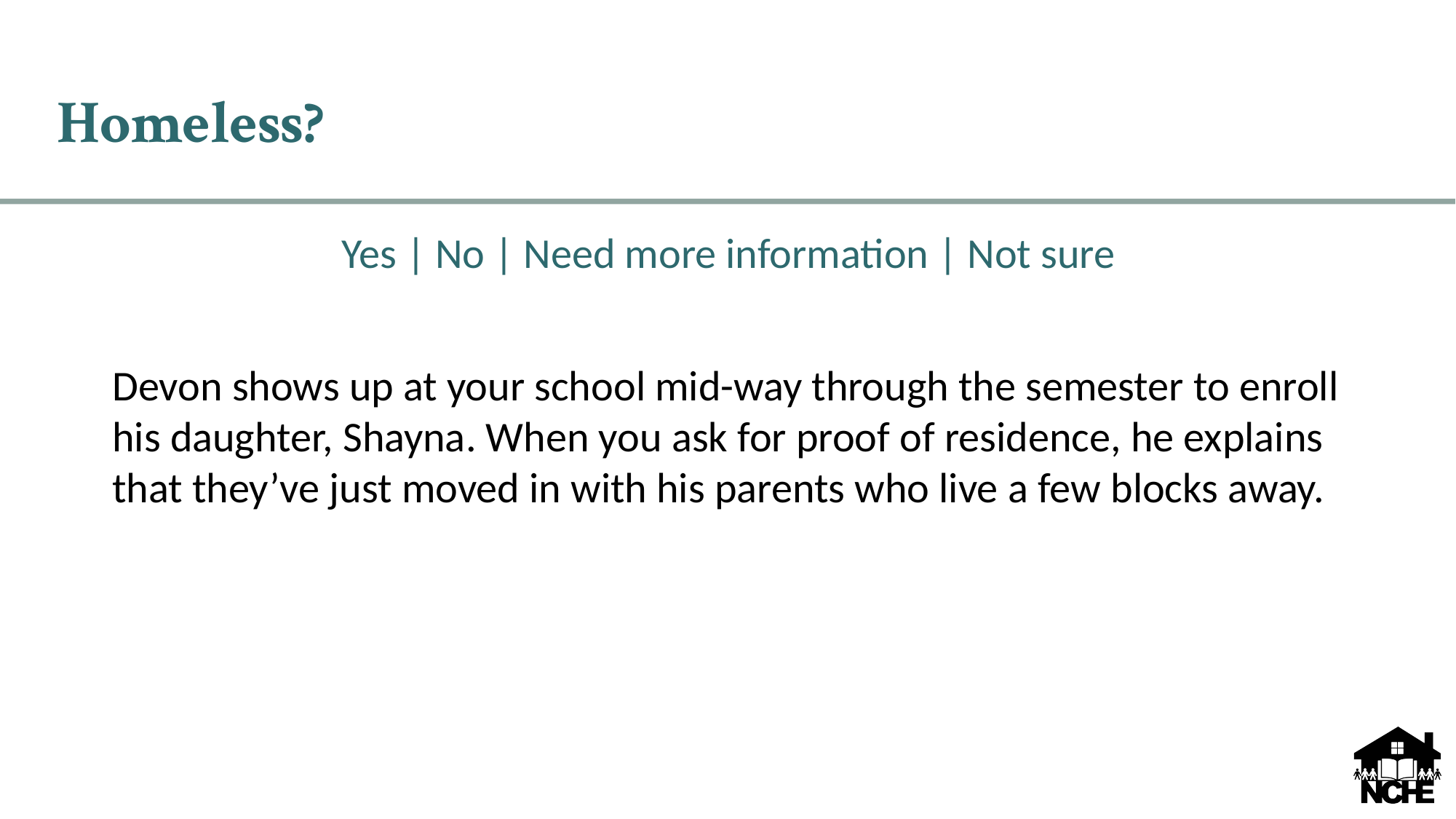

# Homeless?
Yes | No | Need more information | Not sure

Devon shows up at your school mid-way through the semester to enroll his daughter, Shayna. When you ask for proof of residence, he explains that they’ve just moved in with his parents who live a few blocks away.